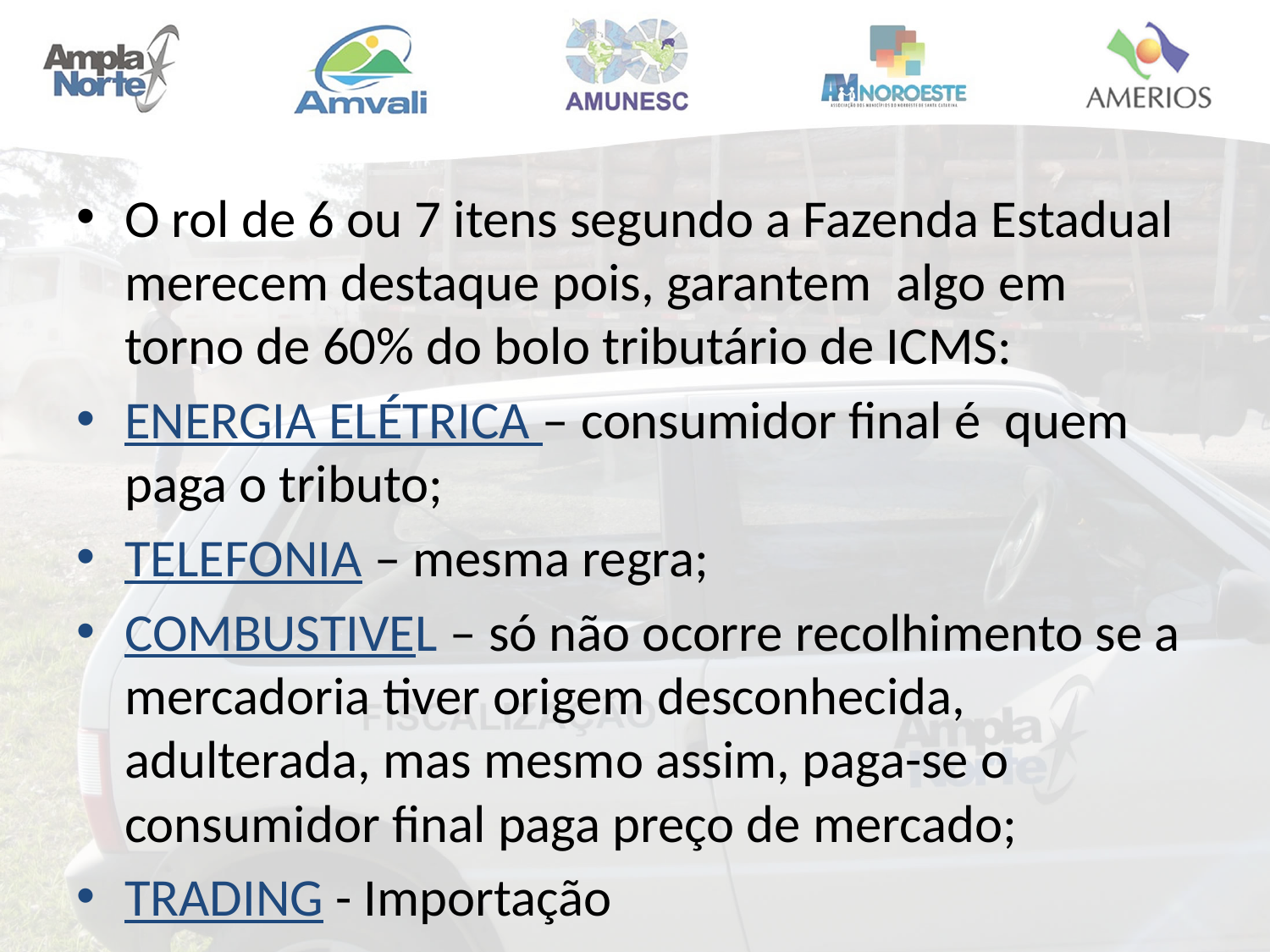

O rol de 6 ou 7 itens segundo a Fazenda Estadual merecem destaque pois, garantem  algo em torno de 60% do bolo tributário de ICMS:
ENERGIA ELÉTRICA – consumidor final é  quem paga o tributo;
TELEFONIA – mesma regra;
COMBUSTIVEL – só não ocorre recolhimento se a mercadoria tiver origem desconhecida, adulterada, mas mesmo assim, paga-se o consumidor final paga preço de mercado;
TRADING - Importação